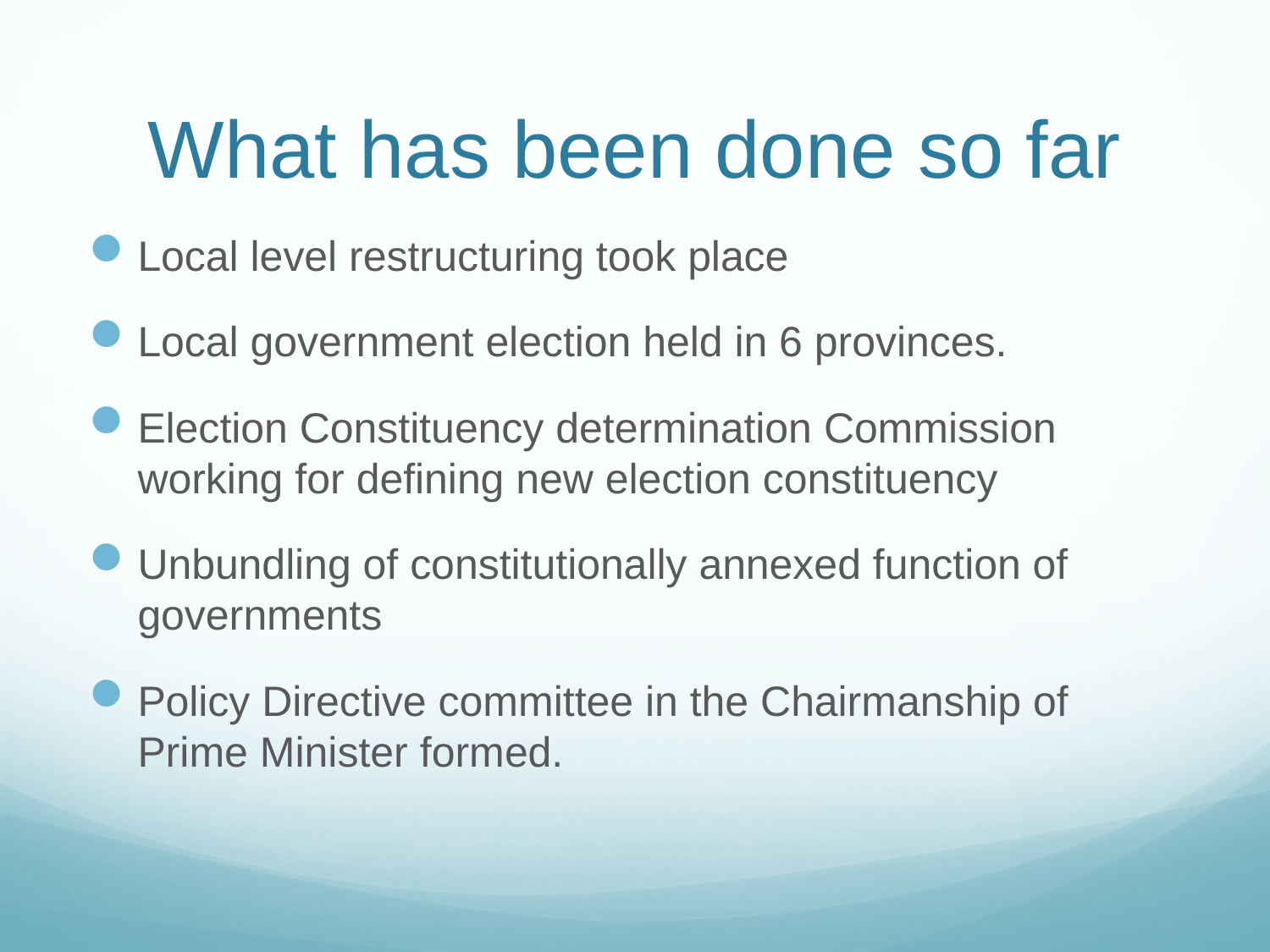

# What has been done so far
Local level restructuring took place
Local government election held in 6 provinces.
Election Constituency determination Commission working for defining new election constituency
Unbundling of constitutionally annexed function of governments
Policy Directive committee in the Chairmanship of Prime Minister formed.